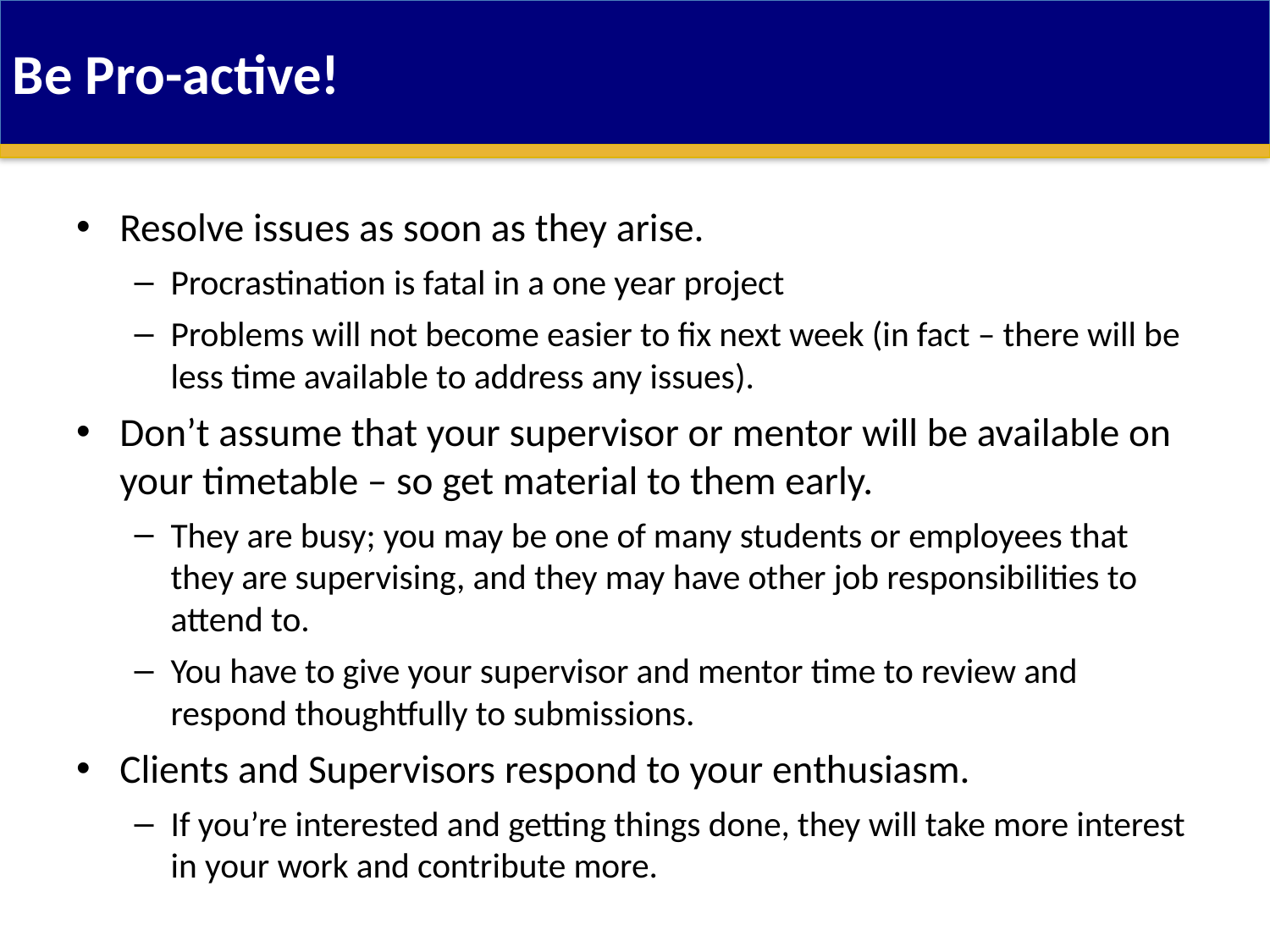

Be Pro-active!

Resolve issues as soon as they arise.
Procrastination is fatal in a one year project
Problems will not become easier to fix next week (in fact – there will be less time available to address any issues).
Don’t assume that your supervisor or mentor will be available on your timetable – so get material to them early.
They are busy; you may be one of many students or employees that they are supervising, and they may have other job responsibilities to attend to.
You have to give your supervisor and mentor time to review and respond thoughtfully to submissions.
Clients and Supervisors respond to your enthusiasm.
If you’re interested and getting things done, they will take more interest in your work and contribute more.